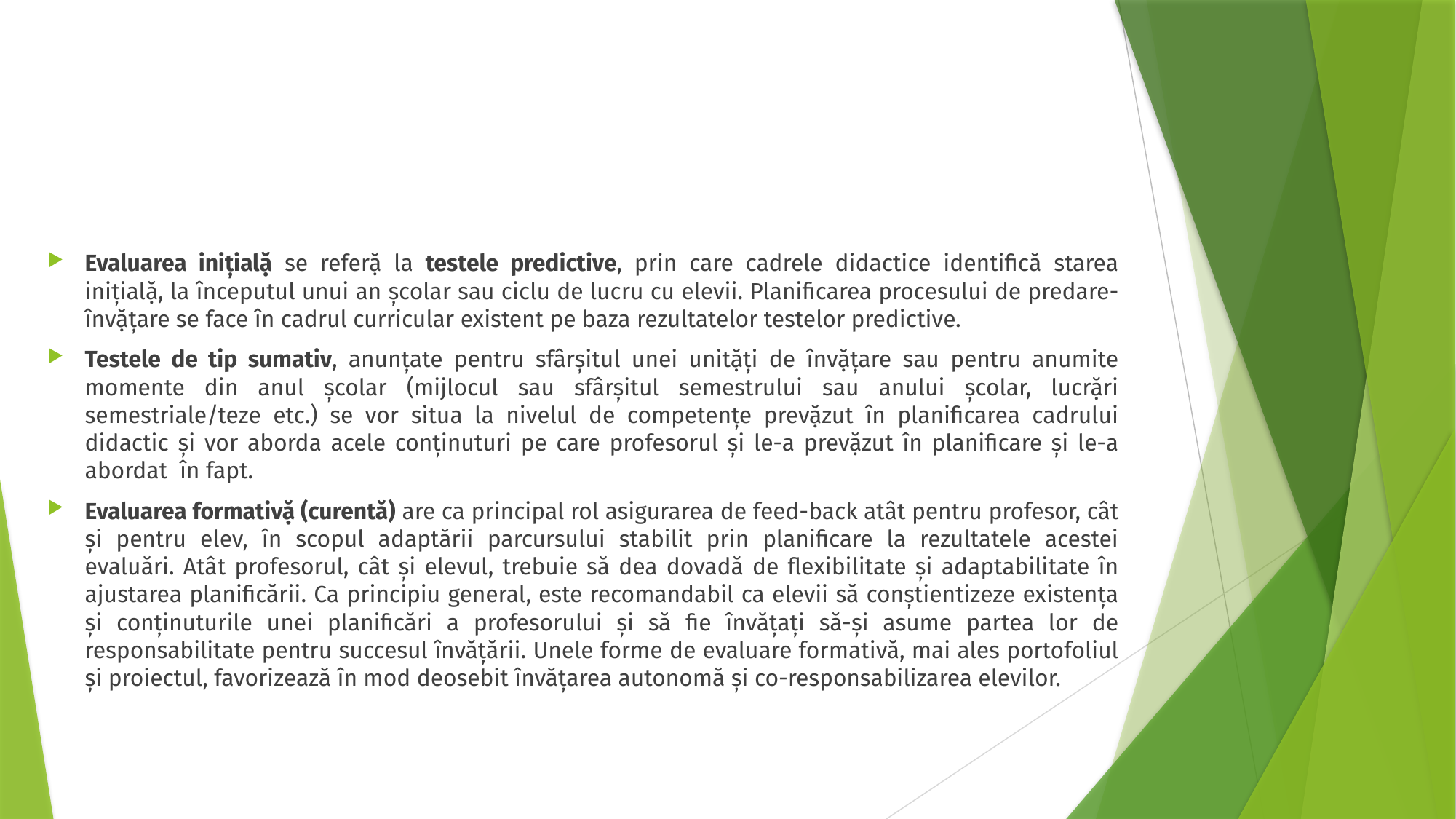

#
Evaluarea iniţialặ se referặ la testele predictive, prin care cadrele didactice identifică starea iniţialặ, la începutul unui an şcolar sau ciclu de lucru cu elevii. Planificarea procesului de predare- învặţare se face în cadrul curricular existent pe baza rezultatelor testelor predictive.
Testele de tip sumativ, anunţate pentru sfârşitul unei unitặţi de învặţare sau pentru anumite momente din anul şcolar (mijlocul sau sfârşitul semestrului sau anului şcolar, lucrặri semestriale/teze etc.) se vor situa la nivelul de competenţe prevặzut în planificarea cadrului didactic şi vor aborda acele conţinuturi pe care profesorul şi le-a prevặzut în planificare şi le-a abordat  în fapt.
Evaluarea formativặ (curentă) are ca principal rol asigurarea de feed-back atât pentru profesor, cât şi pentru elev, în scopul adaptării parcursului stabilit prin planificare la rezultatele acestei evaluări. Atât profesorul, cât şi elevul, trebuie să dea dovadă de flexibilitate şi adaptabilitate în ajustarea planificării. Ca principiu general, este recomandabil ca elevii să conştientizeze existenţa şi conţinuturile unei planificări a profesorului şi să fie învăţaţi să-şi asume partea lor de responsabilitate pentru succesul învăţării. Unele forme de evaluare formativă, mai ales portofoliul şi proiectul, favorizează în mod deosebit învăţarea autonomă şi co-responsabilizarea elevilor.